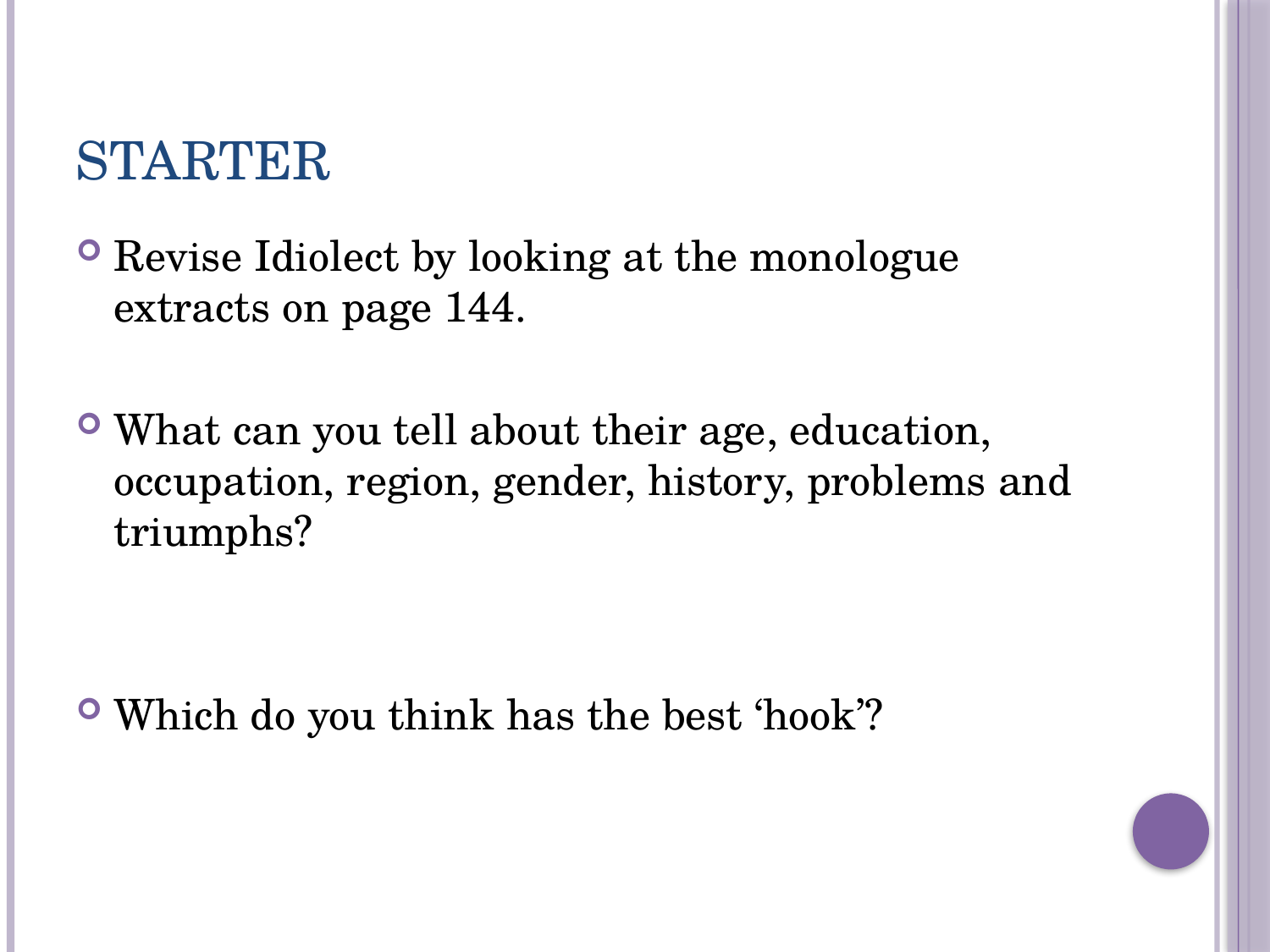

# Starter
Revise Idiolect by looking at the monologue extracts on page 144.

What can you tell about their age, education, occupation, region, gender, history, problems and triumphs?

Which do you think has the best ‘hook’?